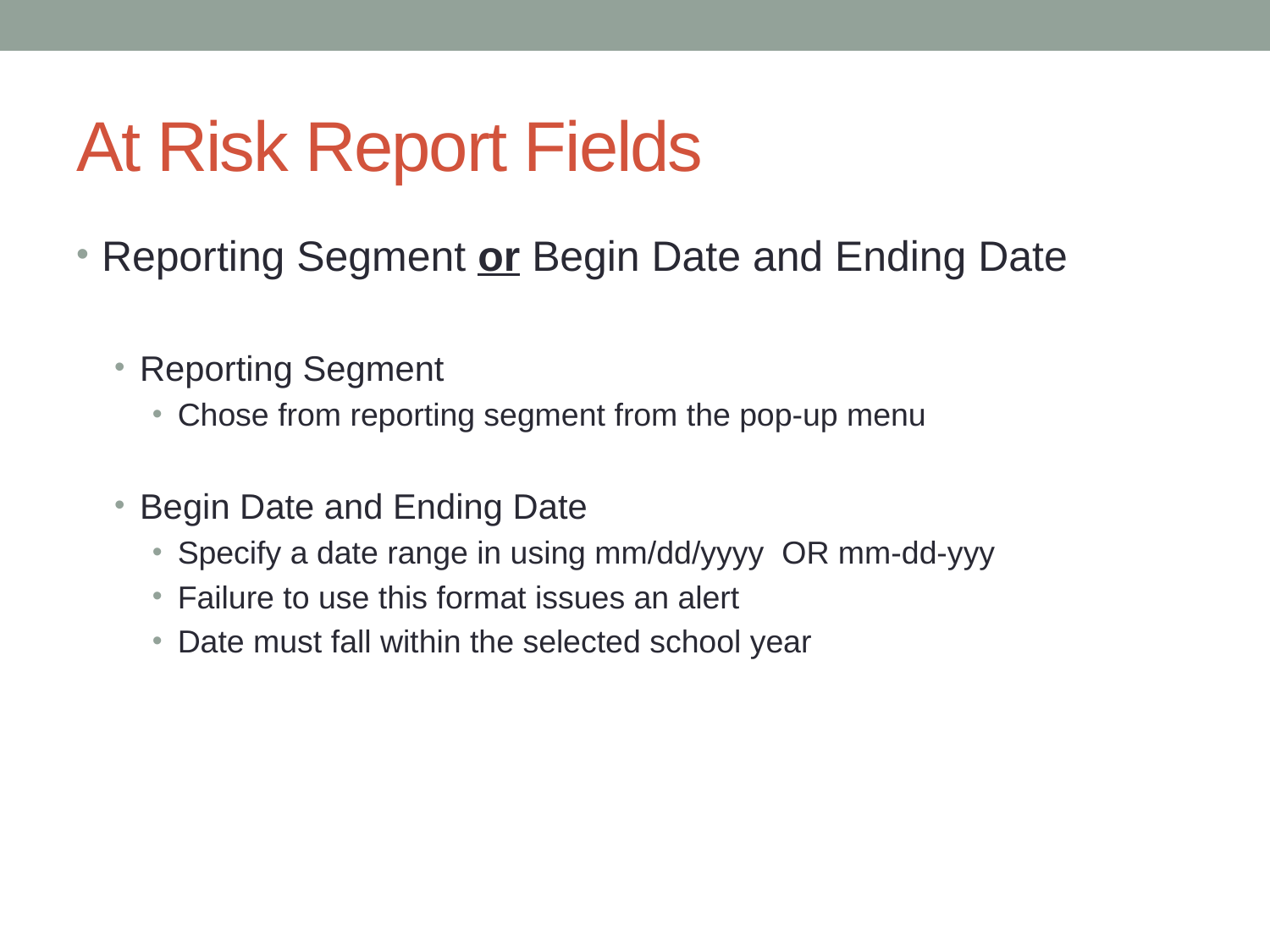

# At Risk Report Fields
Reporting Segment or Begin Date and Ending Date

Reporting Segment
Chose from reporting segment from the pop-up menu

Begin Date and Ending Date
Specify a date range in using mm/dd/yyyy  OR mm-dd-yyy
Failure to use this format issues an alert
Date must fall within the selected school year